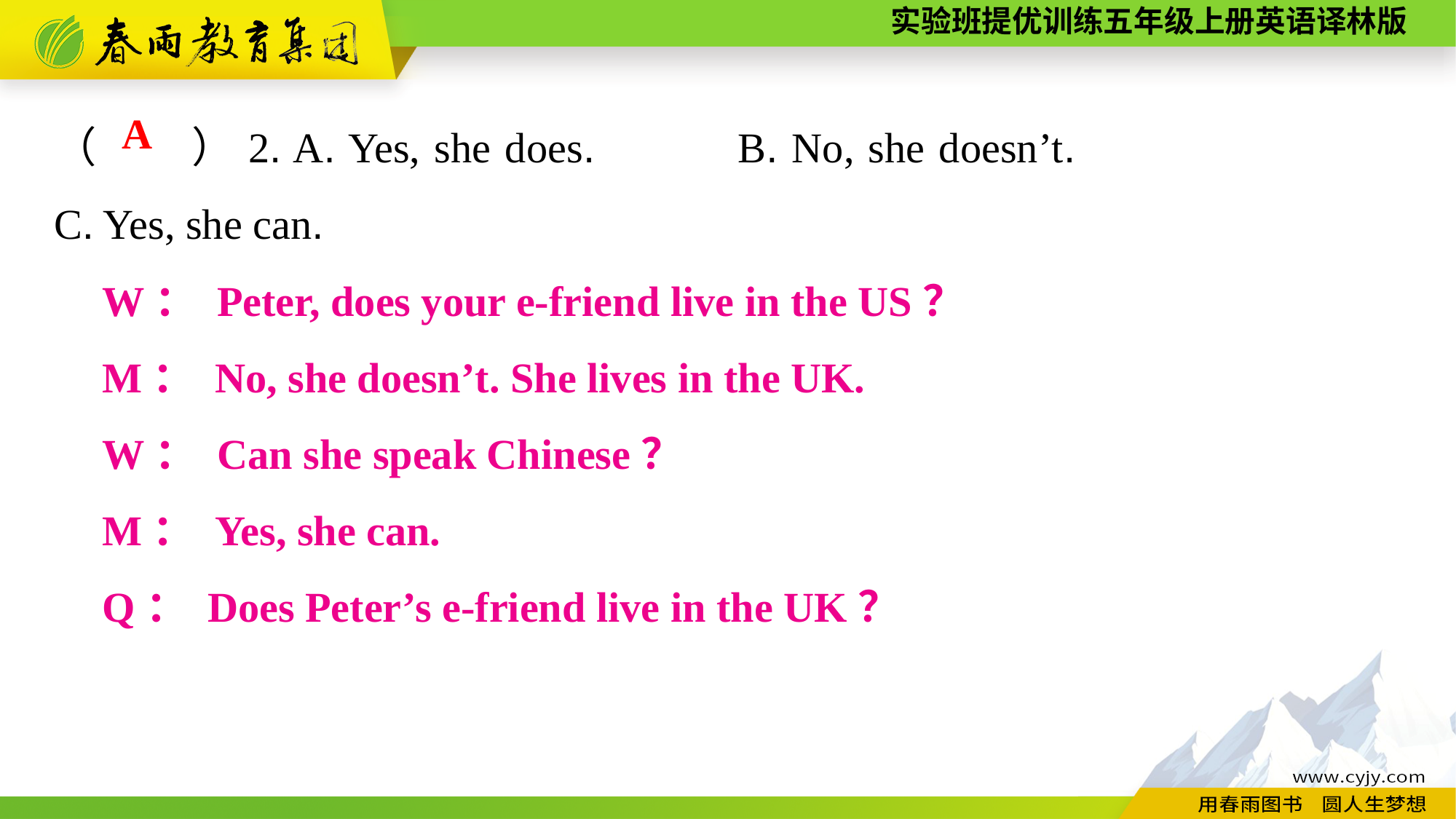

（　　）2. A. Yes, she does.		B. No, she doesn’t.				C. Yes, she can.
A
W： Peter, does your e-friend live in the US？
M： No, she doesn’t. She lives in the UK.
W： Can she speak Chinese？
M： Yes, she can.
Q： Does Peter’s e-friend live in the UK？